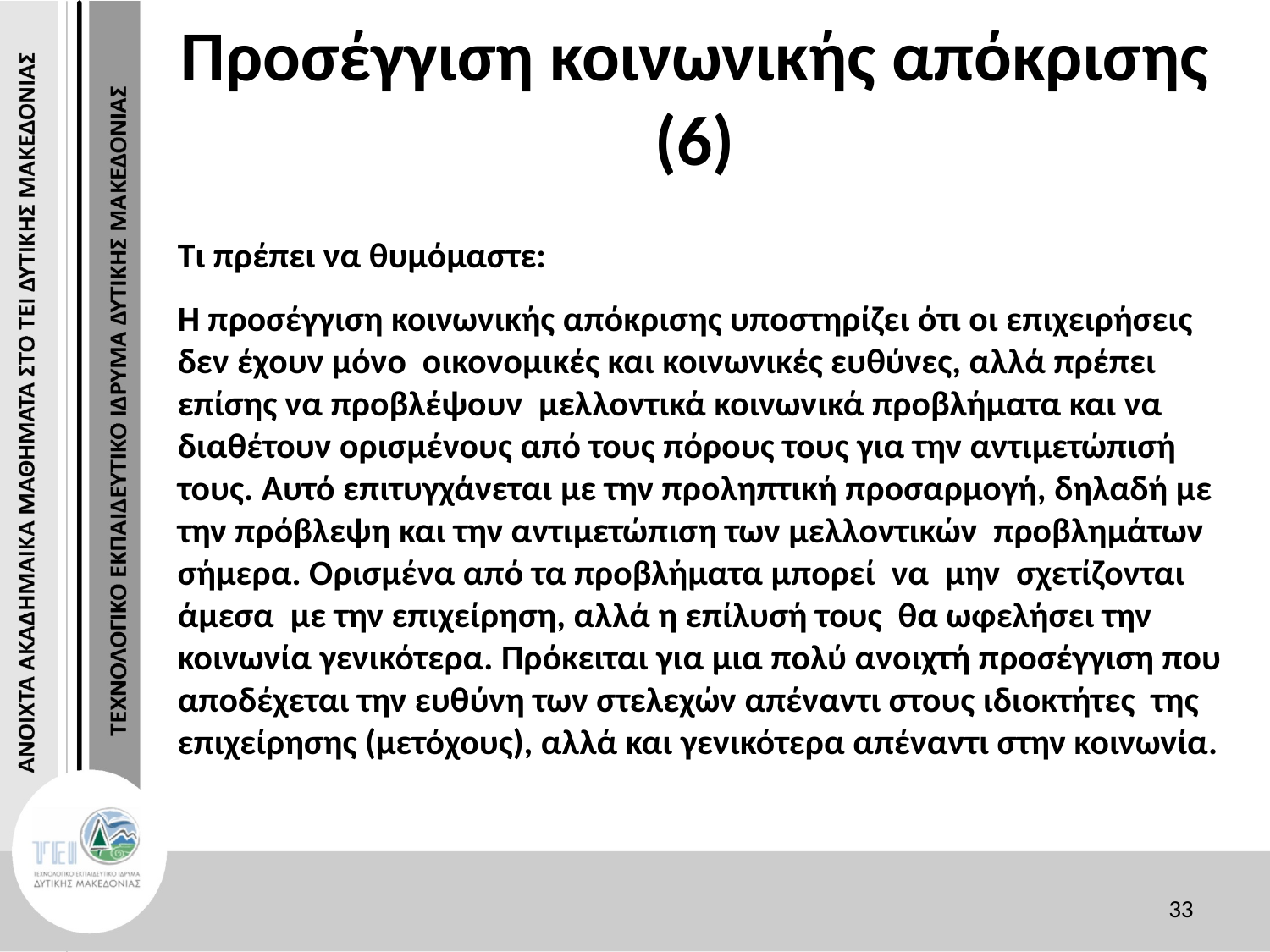

# Προσέγγιση κοινωνικής απόκρισης (6)
Τι πρέπει να θυμόμαστε:
Η προσέγγιση κοινωνικής απόκρισης υποστηρίζει ότι οι επιχειρήσεις δεν έχουν μόνο  οικονομικές και κοινωνικές ευθύνες, αλλά πρέπει επίσης να προβλέψουν  μελλοντικά κοινωνικά προβλήματα και να διαθέτουν ορισμένους από τους πόρους τους για την αντιμετώπισή τους. Αυτό επιτυγχάνεται με την προληπτική προσαρμογή, δηλαδή με την πρόβλεψη και την αντιμετώπιση των μελλοντικών  προβλημάτων  σήμερα. Ορισμένα από τα προβλήματα μπορεί  να  μην  σχετίζονται άμεσα  με την επιχείρηση, αλλά η επίλυσή τους  θα ωφελήσει την κοινωνία γενικότερα. Πρόκειται για μια πολύ ανοιχτή προσέγγιση που αποδέχεται την ευθύνη των στελεχών απέναντι στους ιδιοκτήτες  της επιχείρησης (μετόχους), αλλά και γενικότερα απέναντι στην κοινωνία.
33